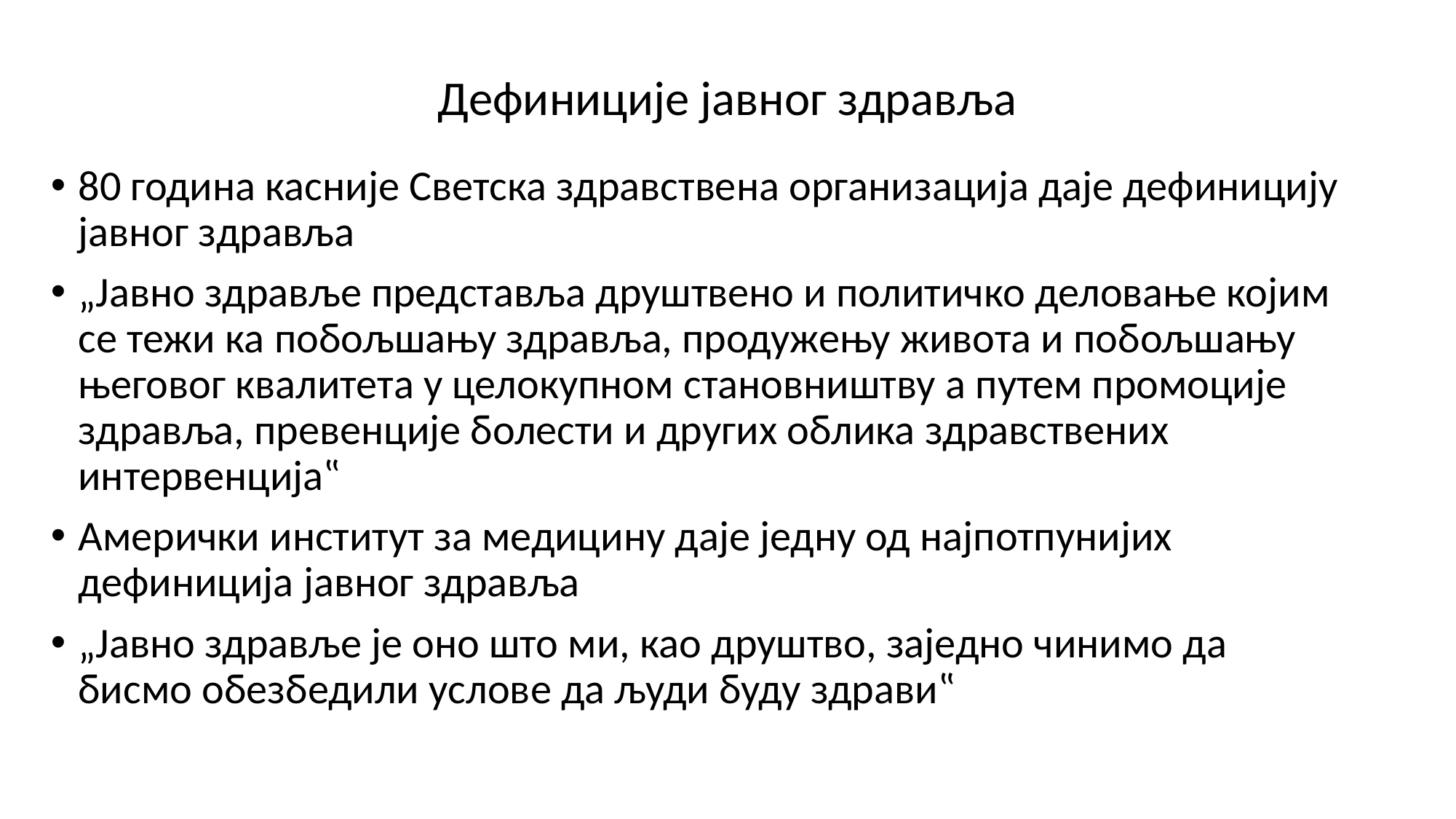

# Дефиниције јавног здравља
80 година касније Светска здравствена организација даје дефиницију јавног здравља
„Јавно здравље представља друштвено и политичко деловање којим се тежи ка побољшању здравља, продужењу живота и побољшању његовог квалитета у целокупном становништву а путем промоције здравља, превенције болести и других облика здравствених интервенција‟
Амерички институт за медицину даје једну од најпотпунијих дефиниција јавног здравља
„Јавно здравље је оно што ми, као друштво, заједно чинимо да бисмо обезбедили услове да људи буду здрави‟